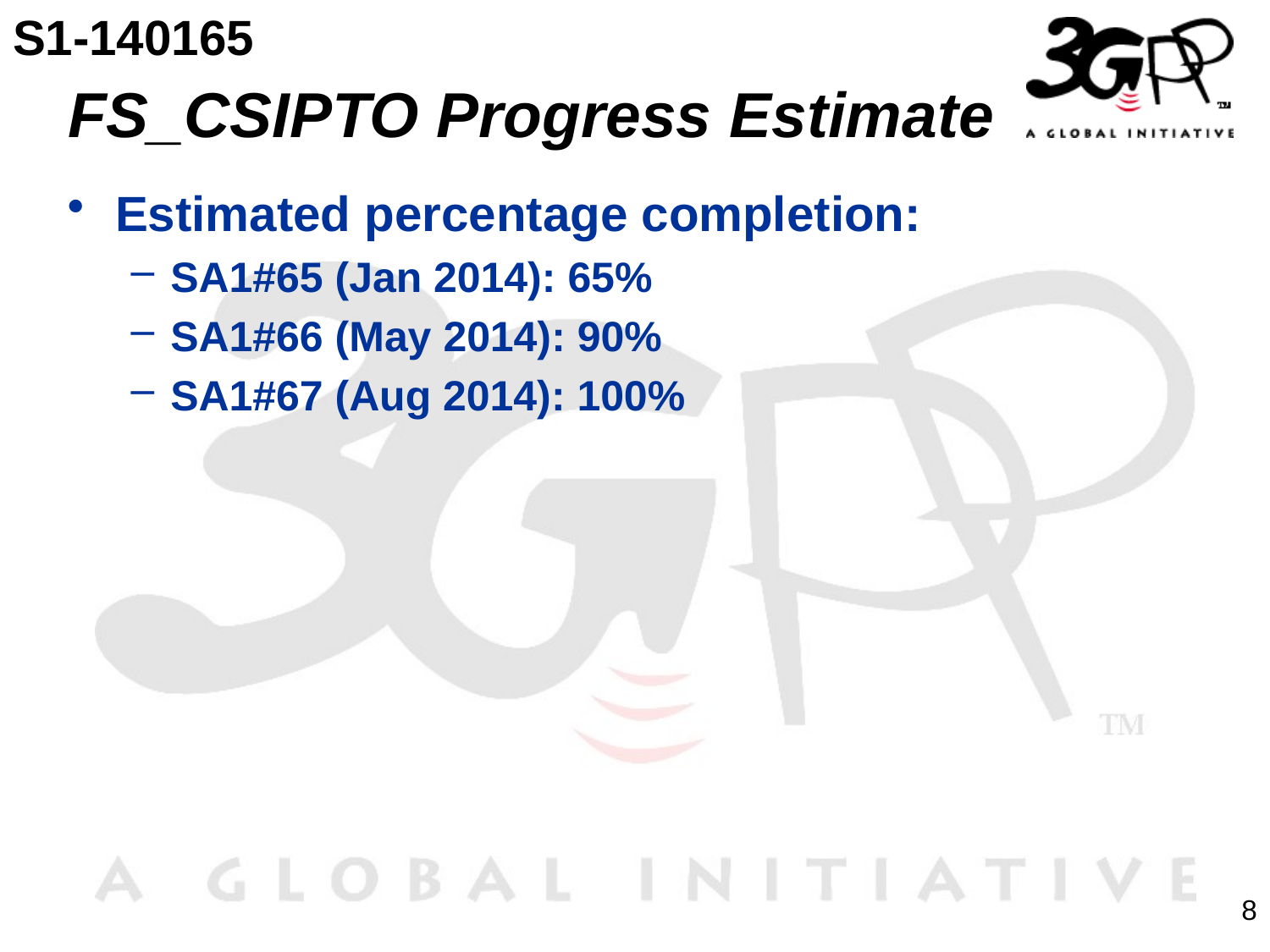

S1-140165
# FS_CSIPTO Progress Estimate
Estimated percentage completion:
SA1#65 (Jan 2014): 65%
SA1#66 (May 2014): 90%
SA1#67 (Aug 2014): 100%
8